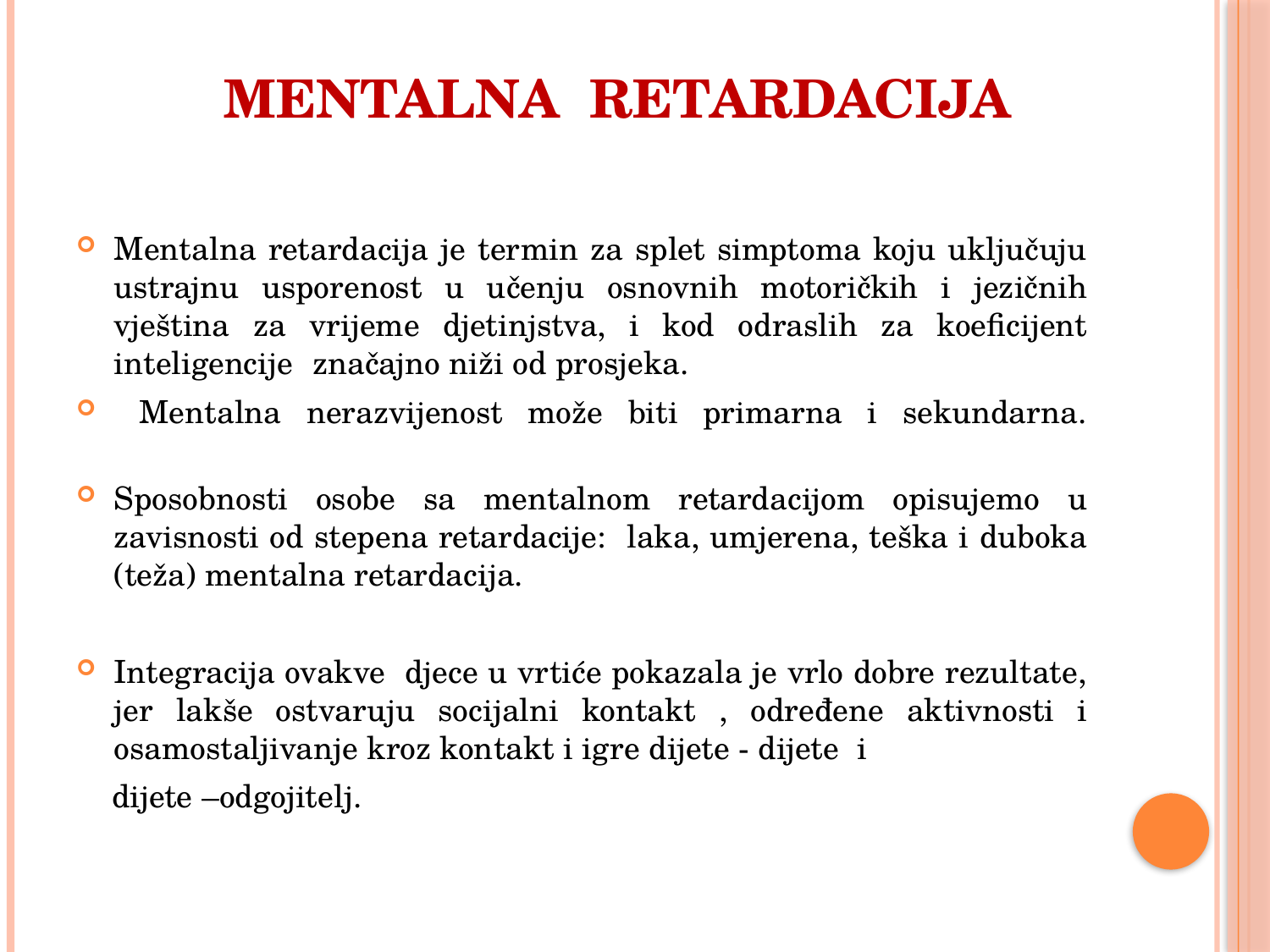

# Mentalna  retardacija
Mentalna retardacija je termin za splet simptoma koju uključuju ustrajnu usporenost u učenju osnovnih motoričkih i jezičnih vještina za vrijeme djetinjstva, i kod odraslih za koeficijent inteligencije  značajno niži od prosjeka.
 Mentalna nerazvijenost može biti primarna i sekundarna.
Sposobnosti osobe sa mentalnom retardacijom opisujemo u zavisnosti od stepena retardacije:  laka, umjerena, teška i duboka (teža) mentalna retardacija.

Integracija ovakve  djece u vrtiće pokazala je vrlo dobre rezultate, jer lakše ostvaruju socijalni kontakt , određene aktivnosti i osamostaljivanje kroz kontakt i igre dijete - dijete  i
    dijete –odgojitelj.